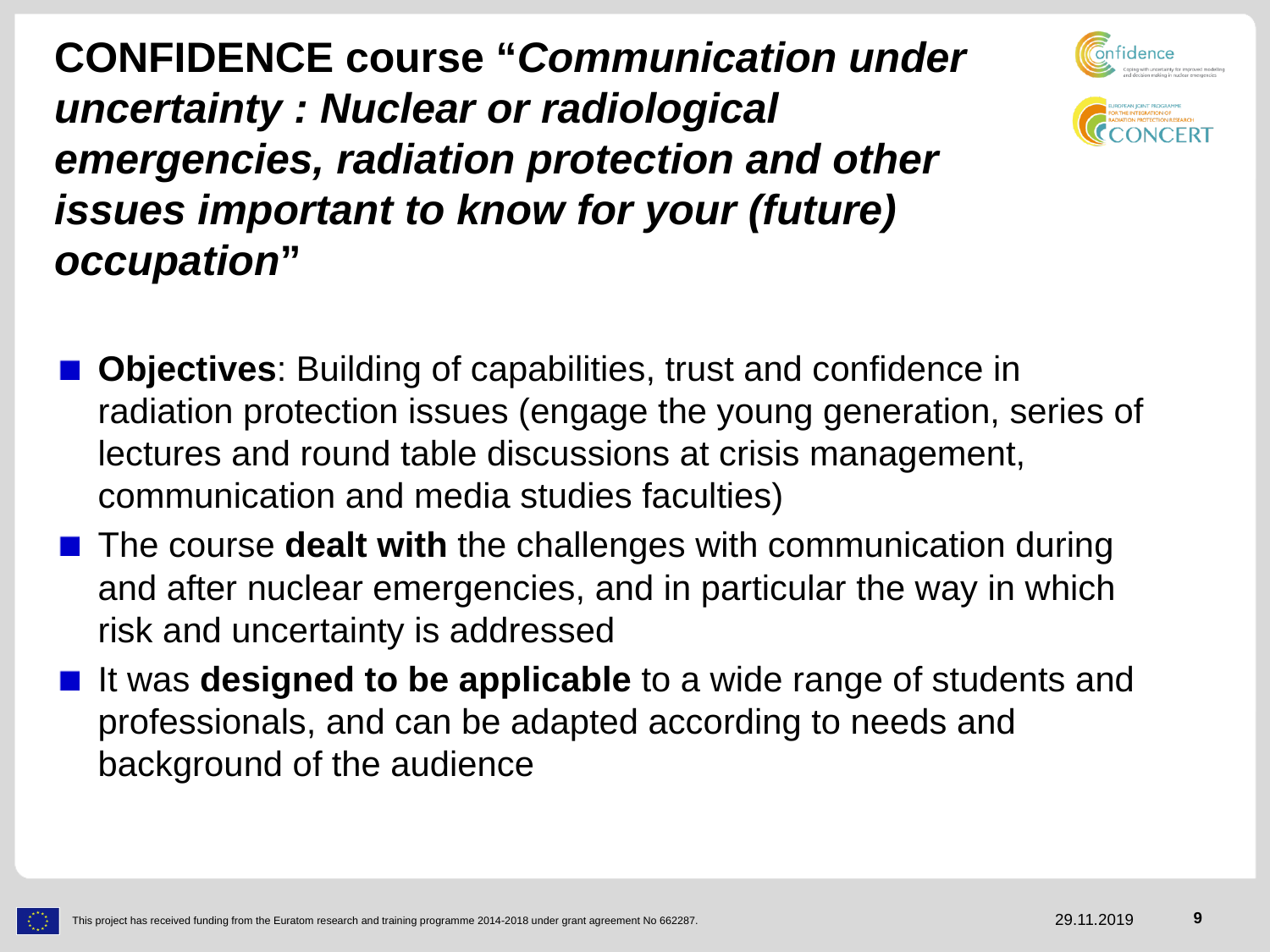

# CONFIDENCE course “Communication under uncertainty : Nuclear or radiological emergencies, radiation protection and other issues important to know for your (future) occupation”
Objectives: Building of capabilities, trust and confidence in radiation protection issues (engage the young generation, series of lectures and round table discussions at crisis management, communication and media studies faculties)
The course dealt with the challenges with communication during and after nuclear emergencies, and in particular the way in which risk and uncertainty is addressed
It was designed to be applicable to a wide range of students and professionals, and can be adapted according to needs and background of the audience